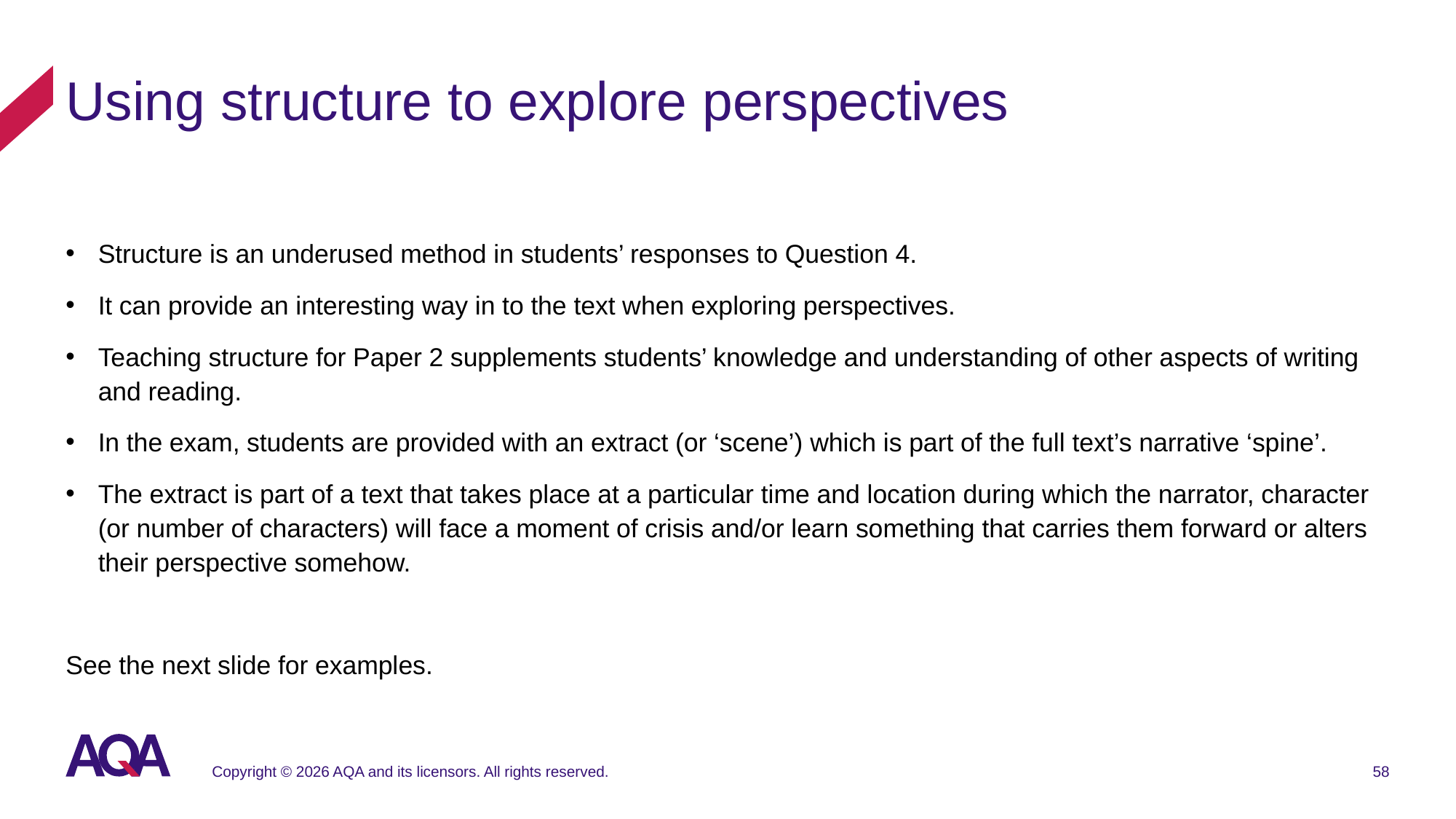

# Using structure to explore perspectives
Structure is an underused method in students’ responses to Question 4.
It can provide an interesting way in to the text when exploring perspectives.
Teaching structure for Paper 2 supplements students’ knowledge and understanding of other aspects of writing and reading.
In the exam, students are provided with an extract (or ‘scene’) which is part of the full text’s narrative ‘spine’.
The extract is part of a text that takes place at a particular time and location during which the narrator, character (or number of characters) will face a moment of crisis and/or learn something that carries them forward or alters their perspective somehow.

See the next slide for examples.

Copyright © 2026 AQA and its licensors. All rights reserved.
58